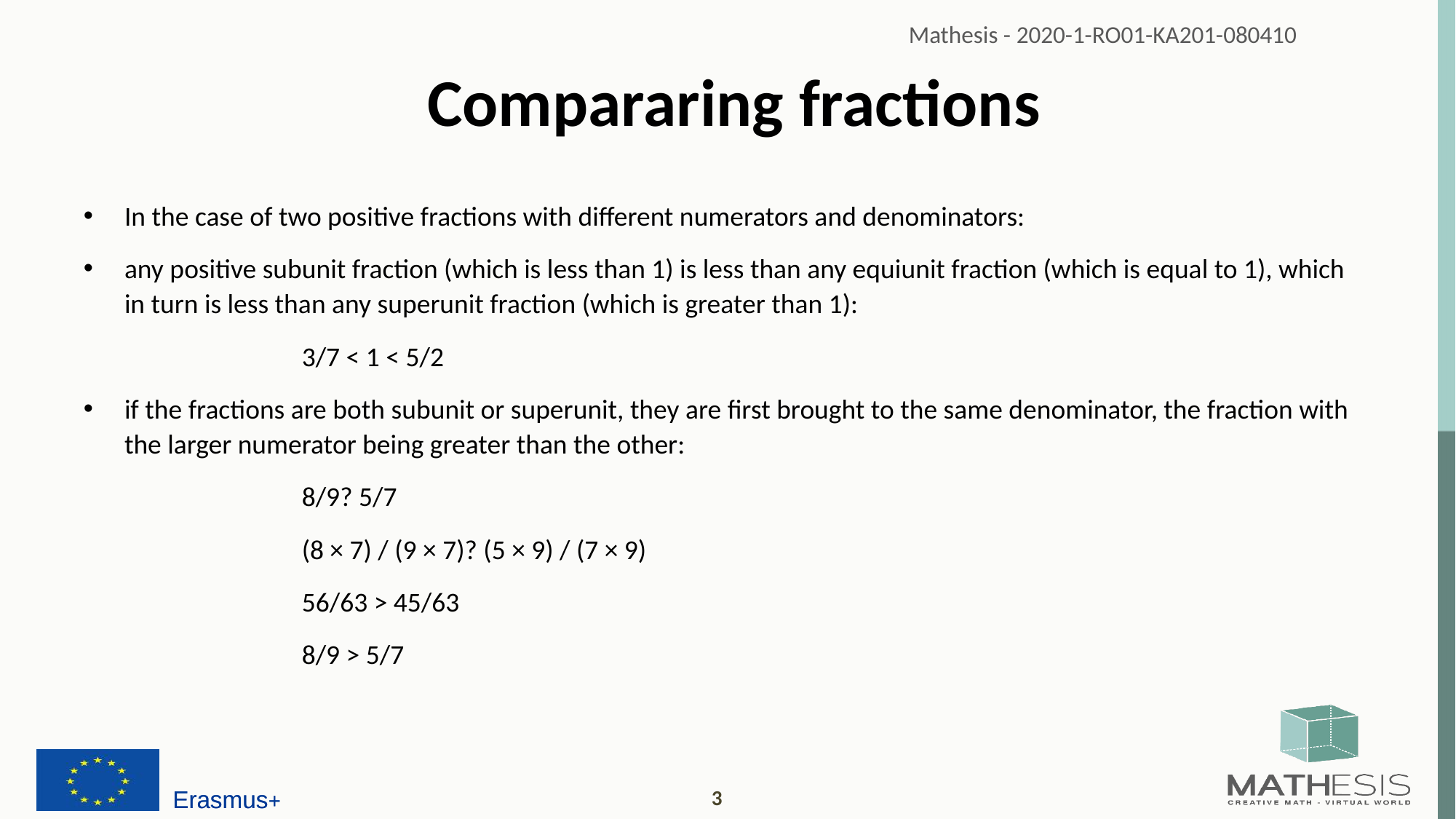

# Compararing fractions
In the case of two positive fractions with different numerators and denominators:
any positive subunit fraction (which is less than 1) is less than any equiunit fraction (which is equal to 1), which in turn is less than any superunit fraction (which is greater than 1):
		3/7 < 1 < 5/2
if the fractions are both subunit or superunit, they are first brought to the same denominator, the fraction with the larger numerator being greater than the other:
		8/9? 5/7
		(8 × 7) / (9 × 7)? (5 × 9) / (7 × 9)
		56/63 > 45/63
		8/9 > 5/7